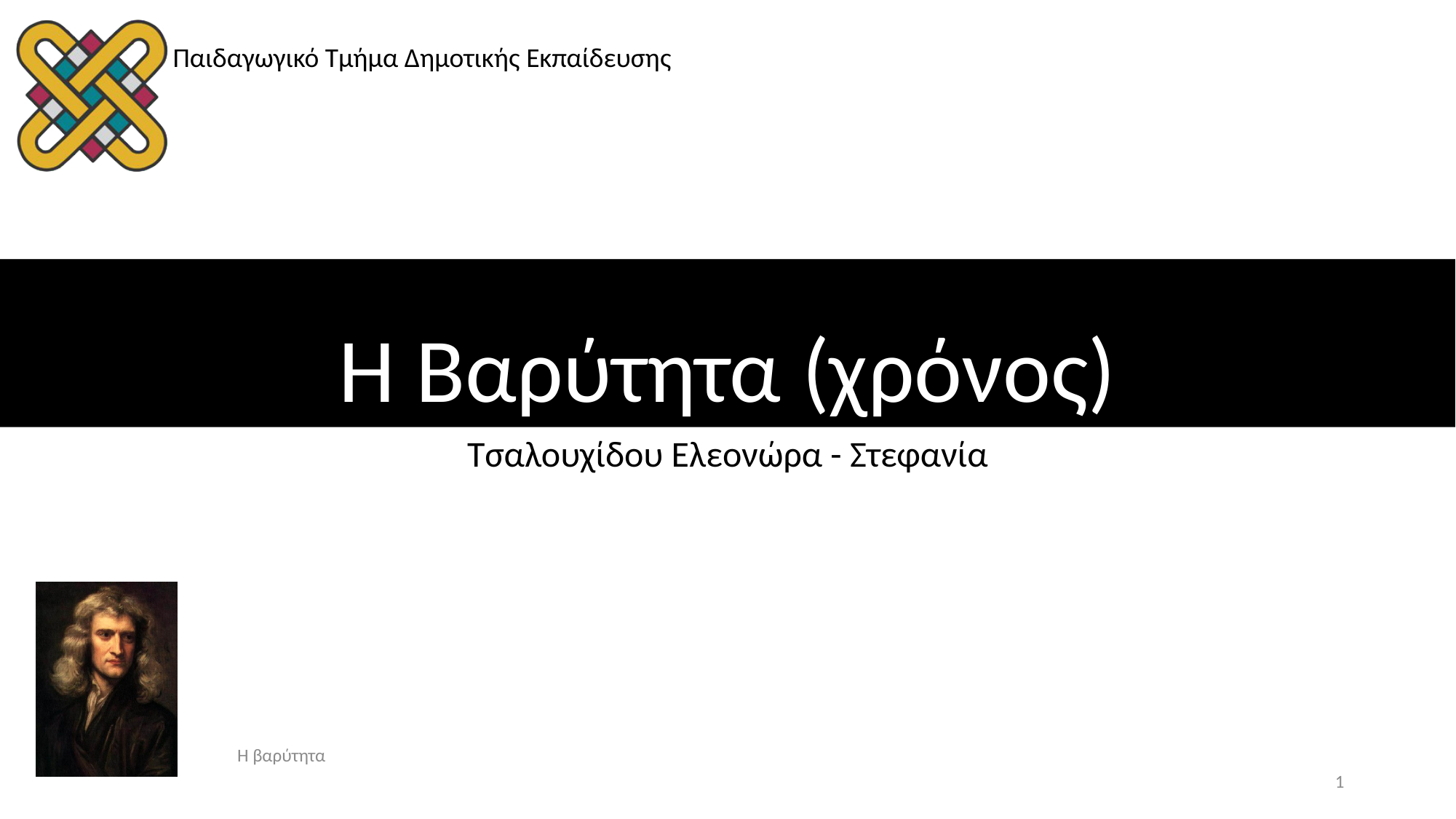

Παιδαγωγικό Τμήμα Δημοτικής Εκπαίδευσης
# Η Βαρύτητα (χρόνος)
Τσαλουχίδου Ελεονώρα - Στεφανία
Η βαρύτητα
1